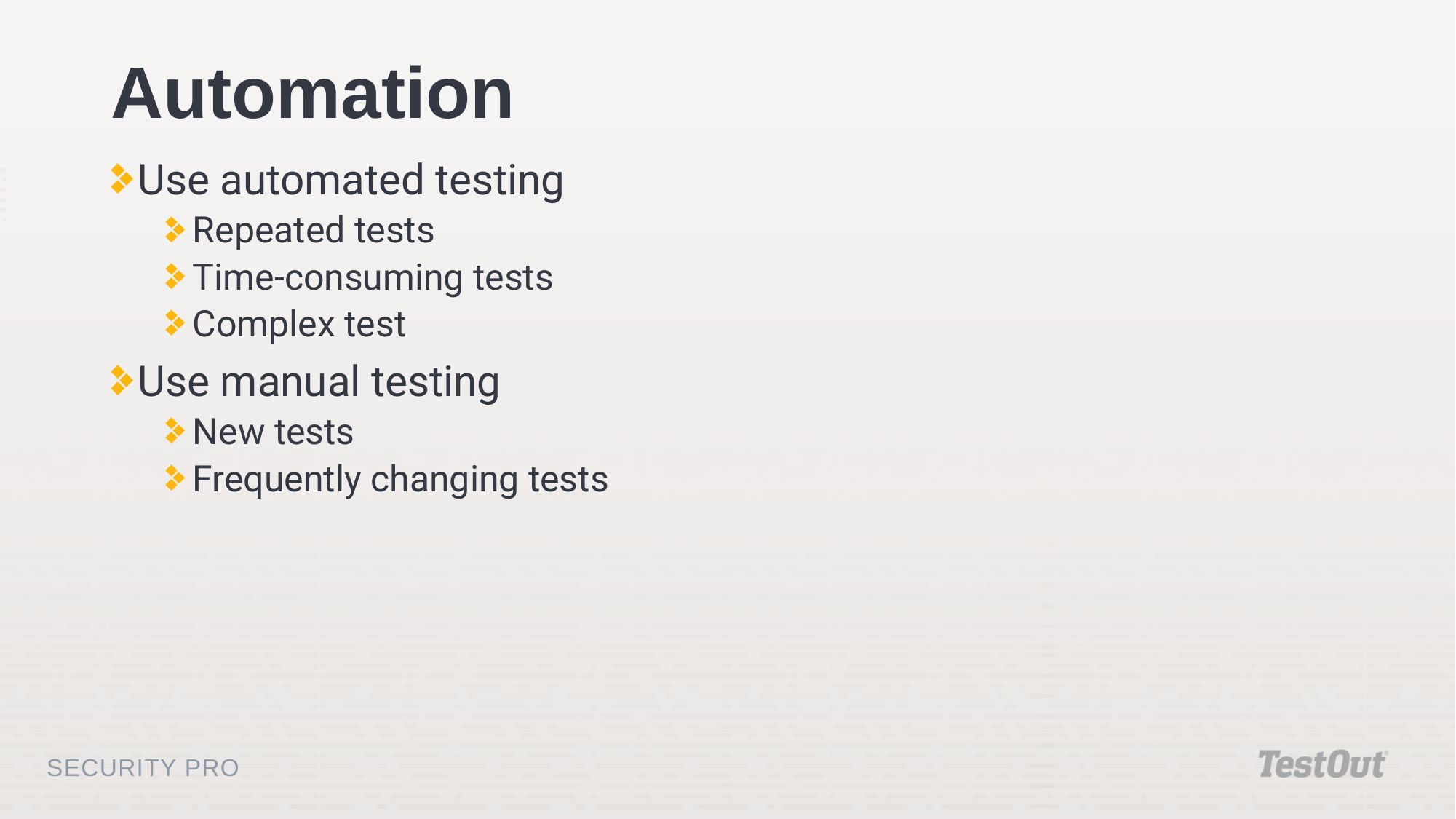

# Automation
Use automated testing
Repeated tests
Time-consuming tests
Complex test
Use manual testing
New tests
Frequently changing tests
Security Pro